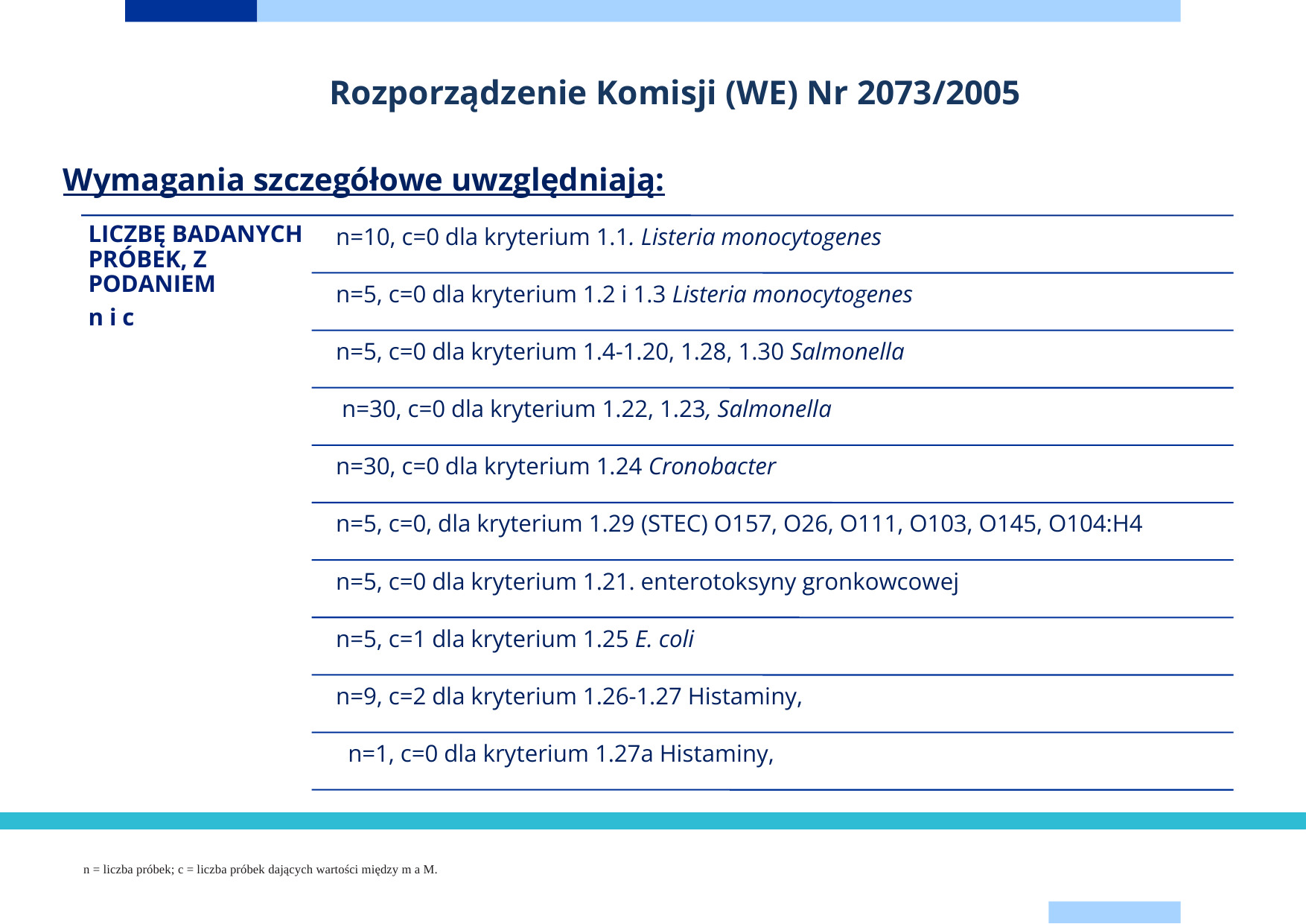

Rozporządzenie Komisji (WE) Nr 2073/2005

Wymagania szczegółowe uwzględniają:
LICZBĘ BADANYCH PRÓBEK, Z PODANIEM
n i c

n=10, c=0 dla kryterium 1.1. Listeria monocytogenes
n=5, c=0 dla kryterium 1.2 i 1.3 Listeria monocytogenes
n=5, c=0 dla kryterium 1.4-1.20, 1.28, 1.30 Salmonella
 n=30, c=0 dla kryterium 1.22, 1.23, Salmonella
n=30, c=0 dla kryterium 1.24 Cronobacter
n=5, c=0, dla kryterium 1.29 (STEC) O157, O26, O111, O103, O145, O104:H4
n=5, c=0 dla kryterium 1.21. enterotoksyny gronkowcowej
n=5, c=1 dla kryterium 1.25 E. coli
n=9, c=2 dla kryterium 1.26-1.27 Histaminy,
  n=1, c=0 dla kryterium 1.27a Histaminy,

n = liczba próbek; c = liczba próbek dających wartości między m a M.